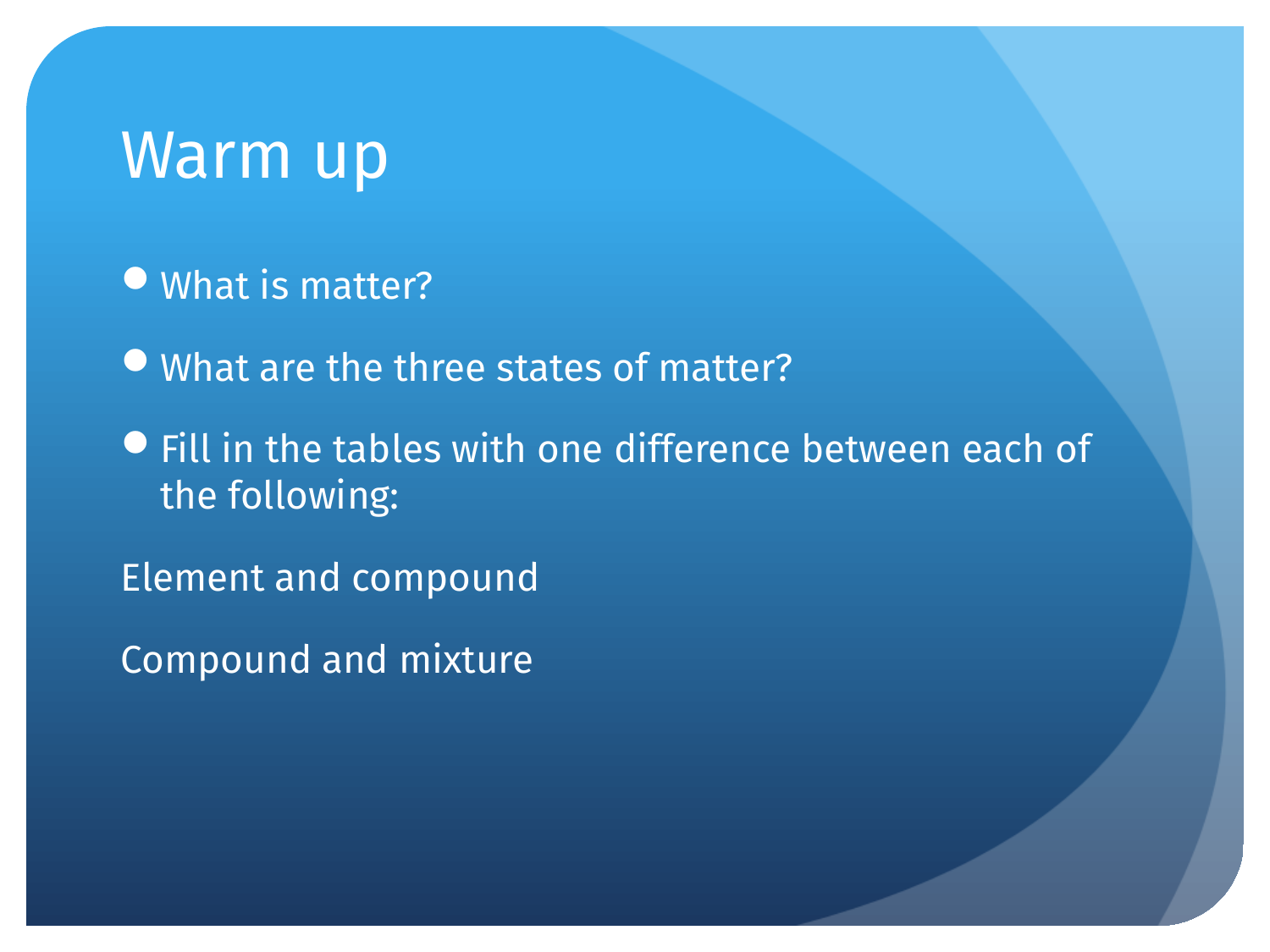

# Warm up
What is matter?
What are the three states of matter?
Fill in the tables with one difference between each of the following:
Element and compound
Compound and mixture